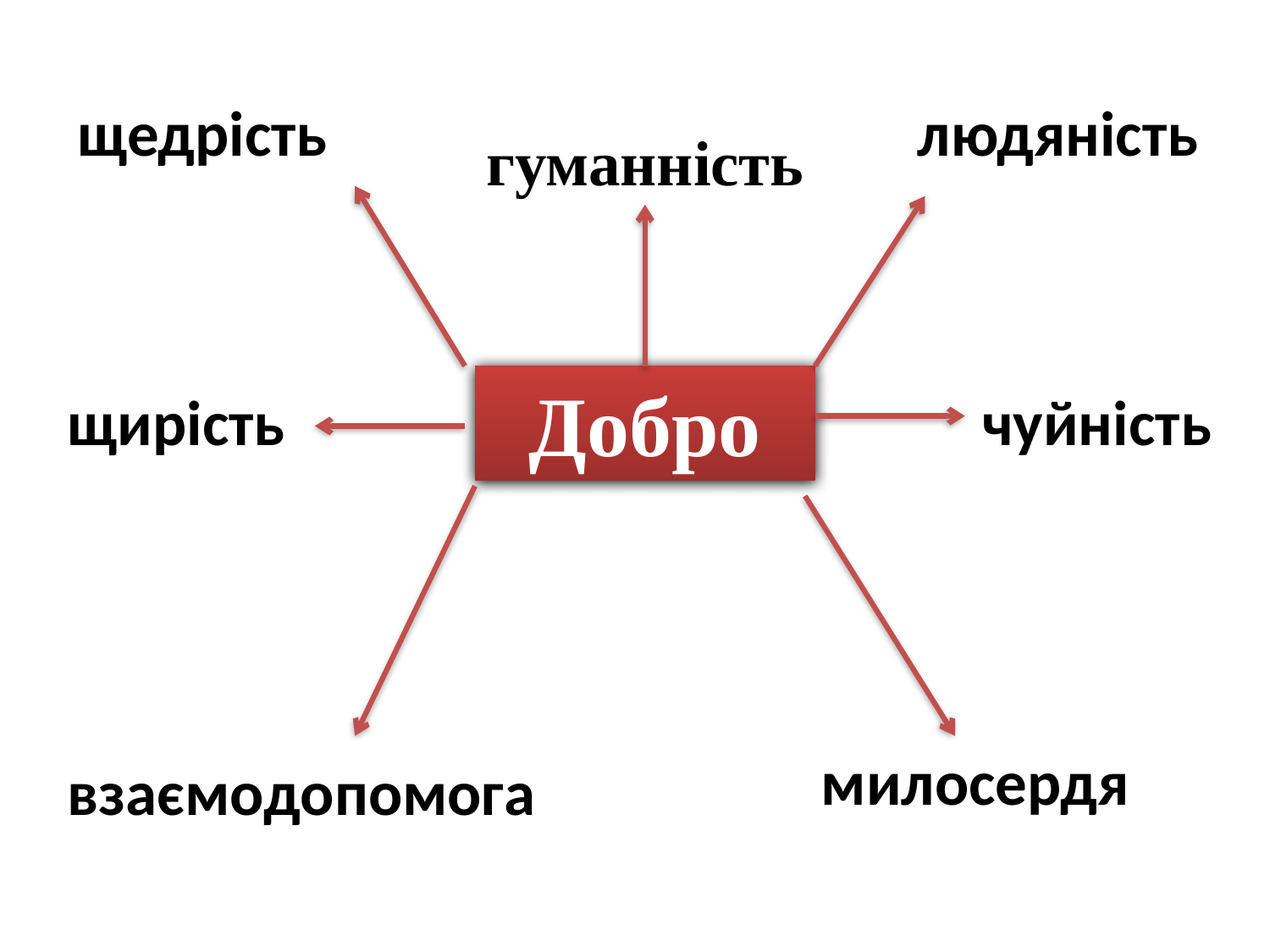

щедрість
людяність
гуманність
Добро
щирість
чуйність
милосердя
взаємодопомога